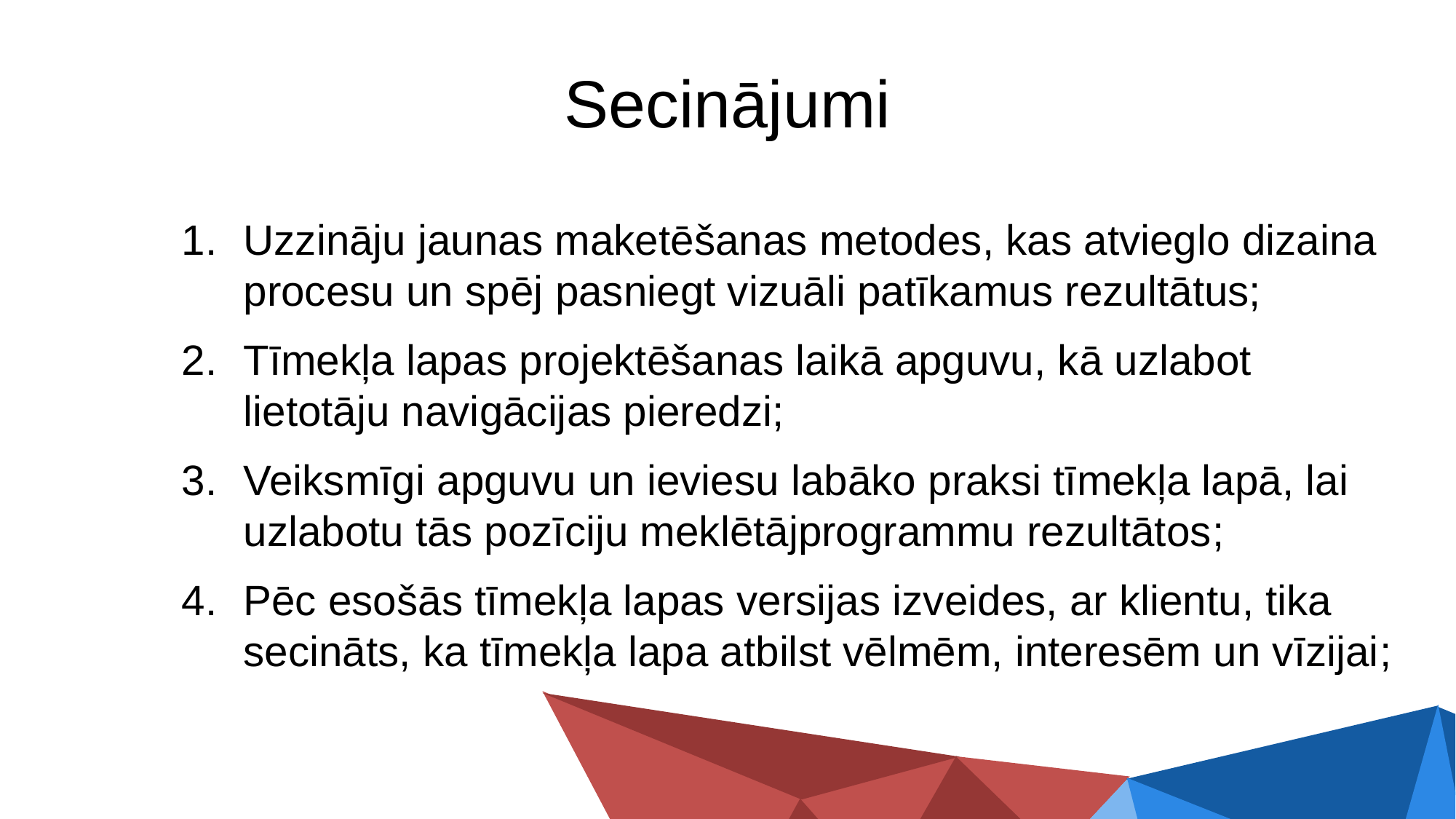

# Secinājumi
Uzzināju jaunas maketēšanas metodes, kas atvieglo dizaina procesu un spēj pasniegt vizuāli patīkamus rezultātus;
Tīmekļa lapas projektēšanas laikā apguvu, kā uzlabot lietotāju navigācijas pieredzi;
Veiksmīgi apguvu un ieviesu labāko praksi tīmekļa lapā, lai uzlabotu tās pozīciju meklētājprogrammu rezultātos;
Pēc esošās tīmekļa lapas versijas izveides, ar klientu, tika secināts, ka tīmekļa lapa atbilst vēlmēm, interesēm un vīzijai;
13